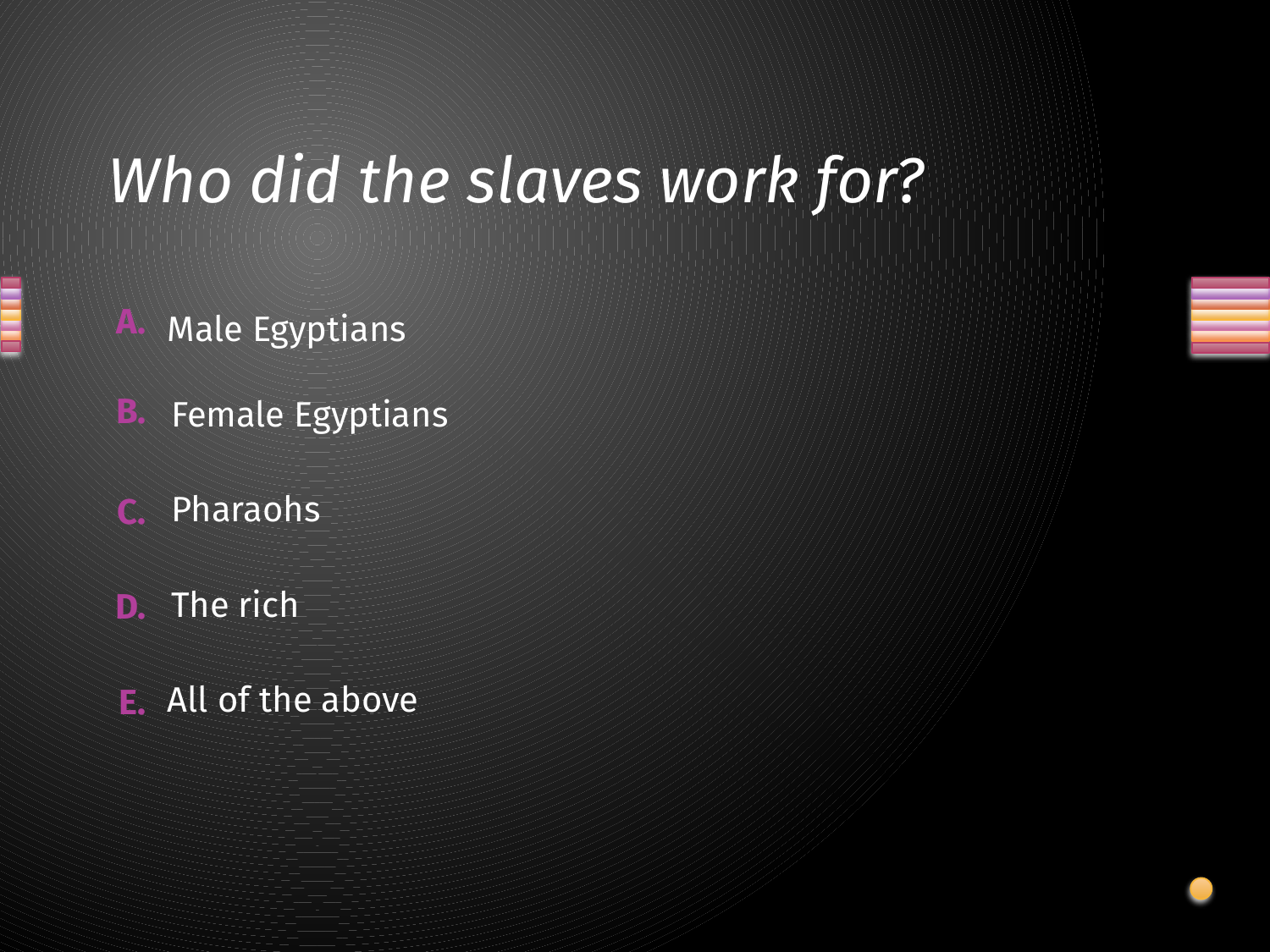

# Who did the slaves work for?
Male Egyptians
Female Egyptians
Pharaohs
The rich
All of the above